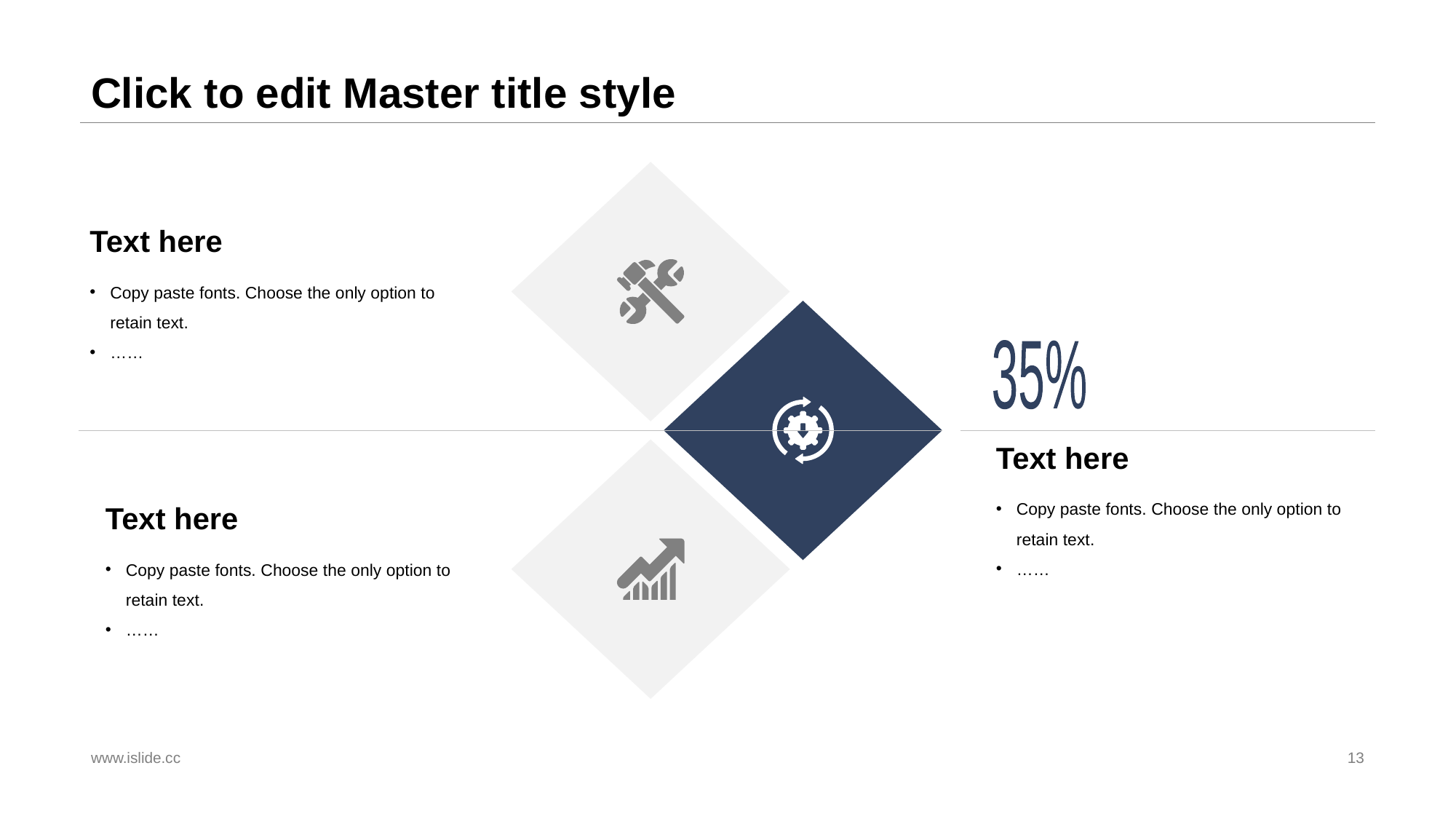

# Click to edit Master title style

Text here
Copy paste fonts. Choose the only option to retain text.
……

35%

Text here
Copy paste fonts. Choose the only option to retain text.
……

Text here
Copy paste fonts. Choose the only option to retain text.
……

www.islide.cc
13